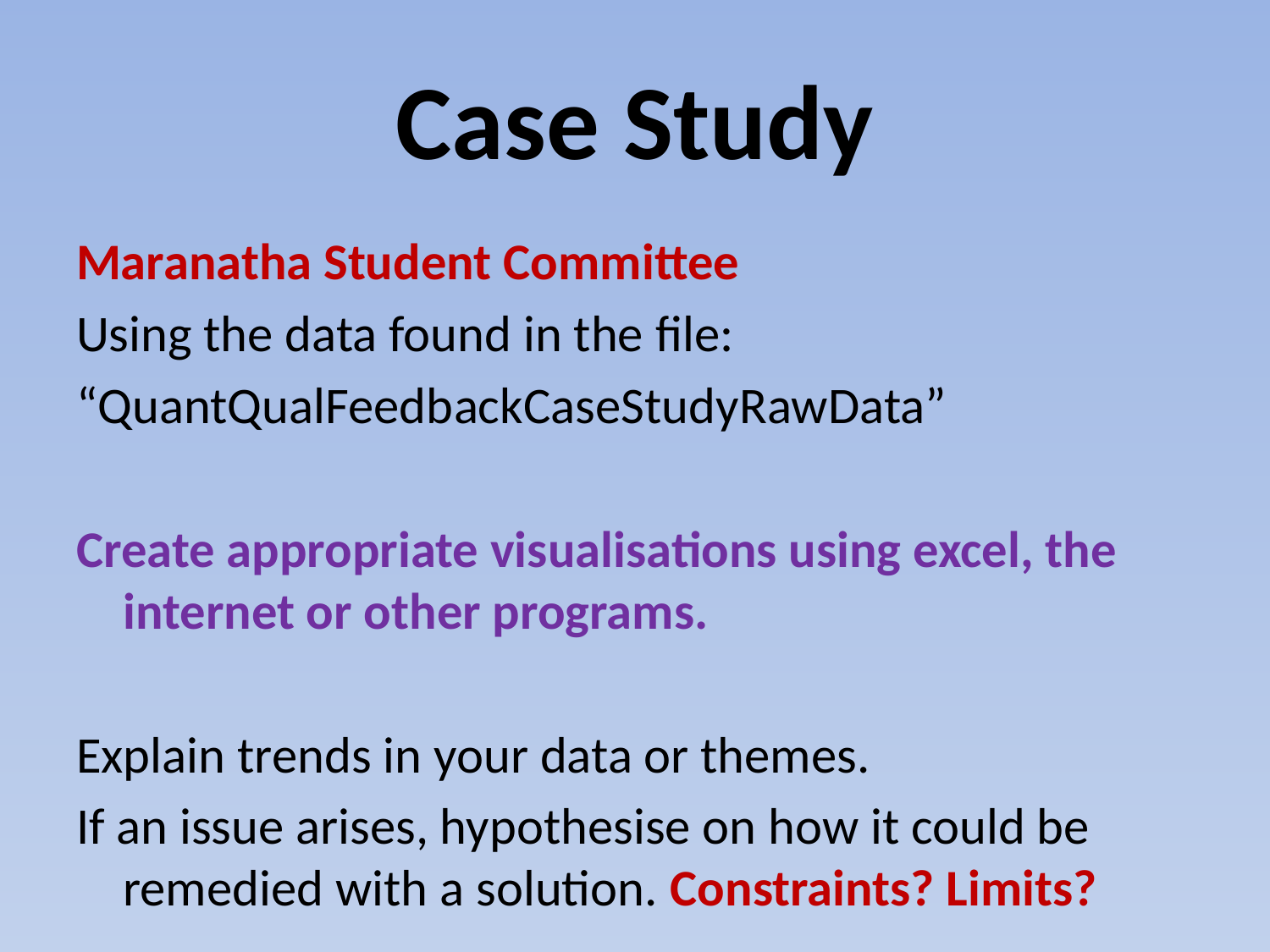

# Case Study
Maranatha Student Committee
Using the data found in the file:
“QuantQualFeedbackCaseStudyRawData”

Create appropriate visualisations using excel, the internet or other programs.

Explain trends in your data or themes.
If an issue arises, hypothesise on how it could be remedied with a solution. Constraints? Limits?